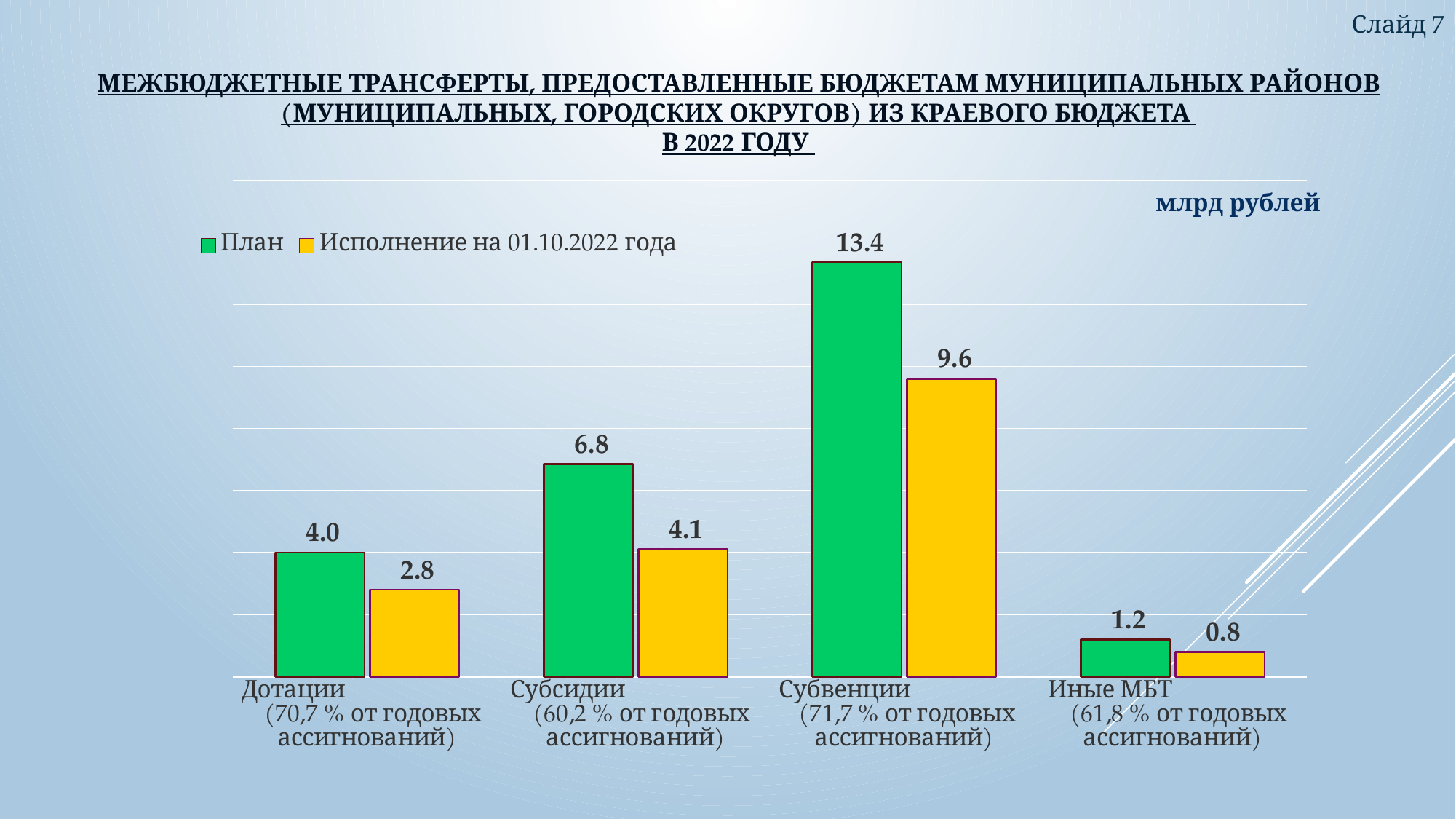

Слайд 7
# Межбюджетные трансферты, предоставленные бюджетам муниципальных районов (муниципальных, городских округов) из краевого бюджета в 2022 году

### Chart

| Category | План | Исполнение на 01.10.2022 года |
|---|---|---|
| Дотации                             (70,7 % от годовых ассигнований) | 4.0 | 2.8 |
| Субсидии                           (60,2 % от годовых ассигнований) | 6.8468 | 4.1 |
| Субвенции                       (71,7 % от годовых ассигнований) | 13.357 | 9.6 |
| Иные МБТ                         (61,8 % от годовых ассигнований) | 1.1926 | 0.8 |
млрд рублей